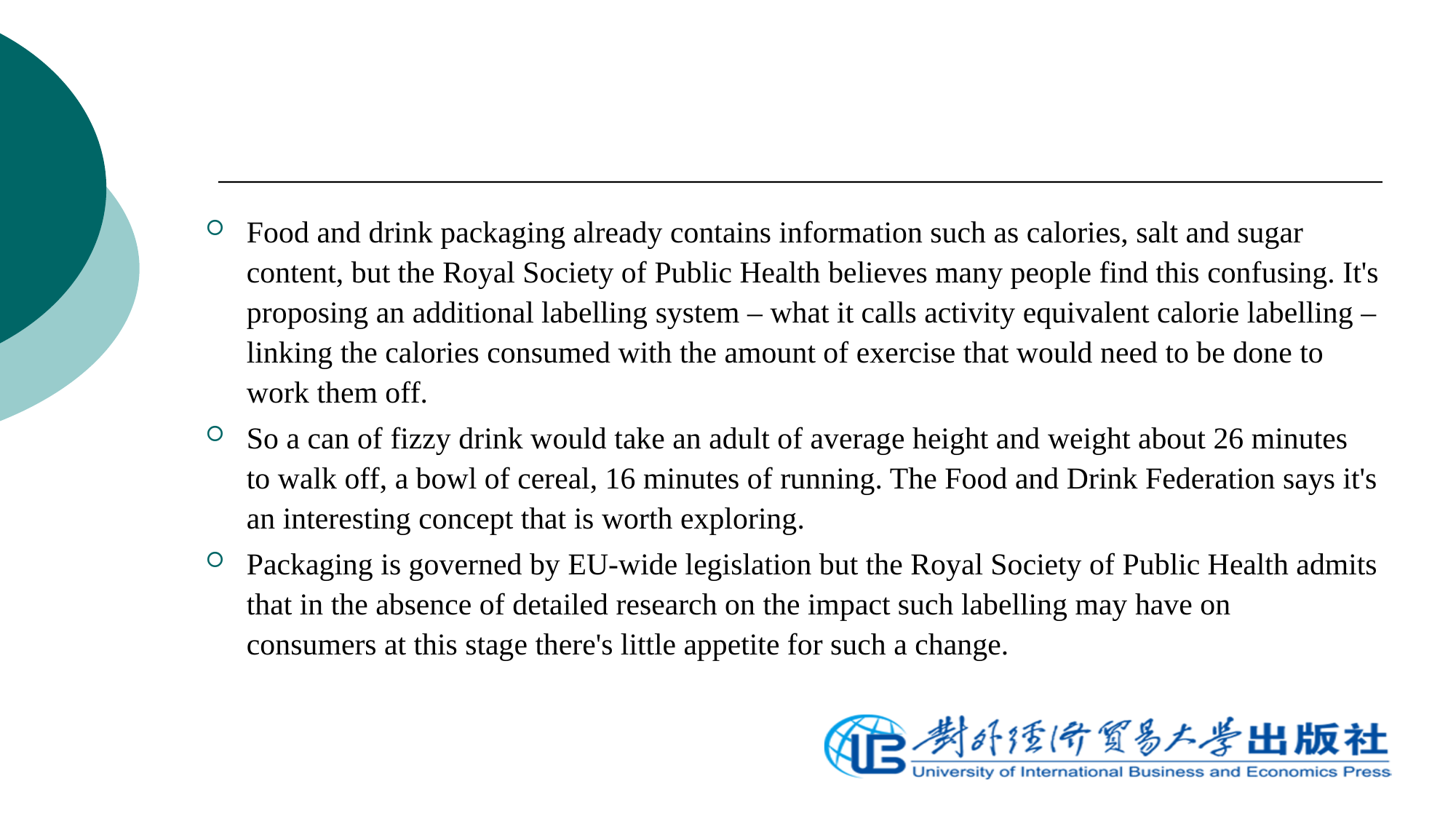

Food and drink packaging already contains information such as calories, salt and sugar content, but the Royal Society of Public Health believes many people find this confusing. It's proposing an additional labelling system – what it calls activity equivalent calorie labelling – linking the calories consumed with the amount of exercise that would need to be done to work them off.
So a can of fizzy drink would take an adult of average height and weight about 26 minutes to walk off, a bowl of cereal, 16 minutes of running. The Food and Drink Federation says it's an interesting concept that is worth exploring.
Packaging is governed by EU-wide legislation but the Royal Society of Public Health admits that in the absence of detailed research on the impact such labelling may have on consumers at this stage there's little appetite for such a change.